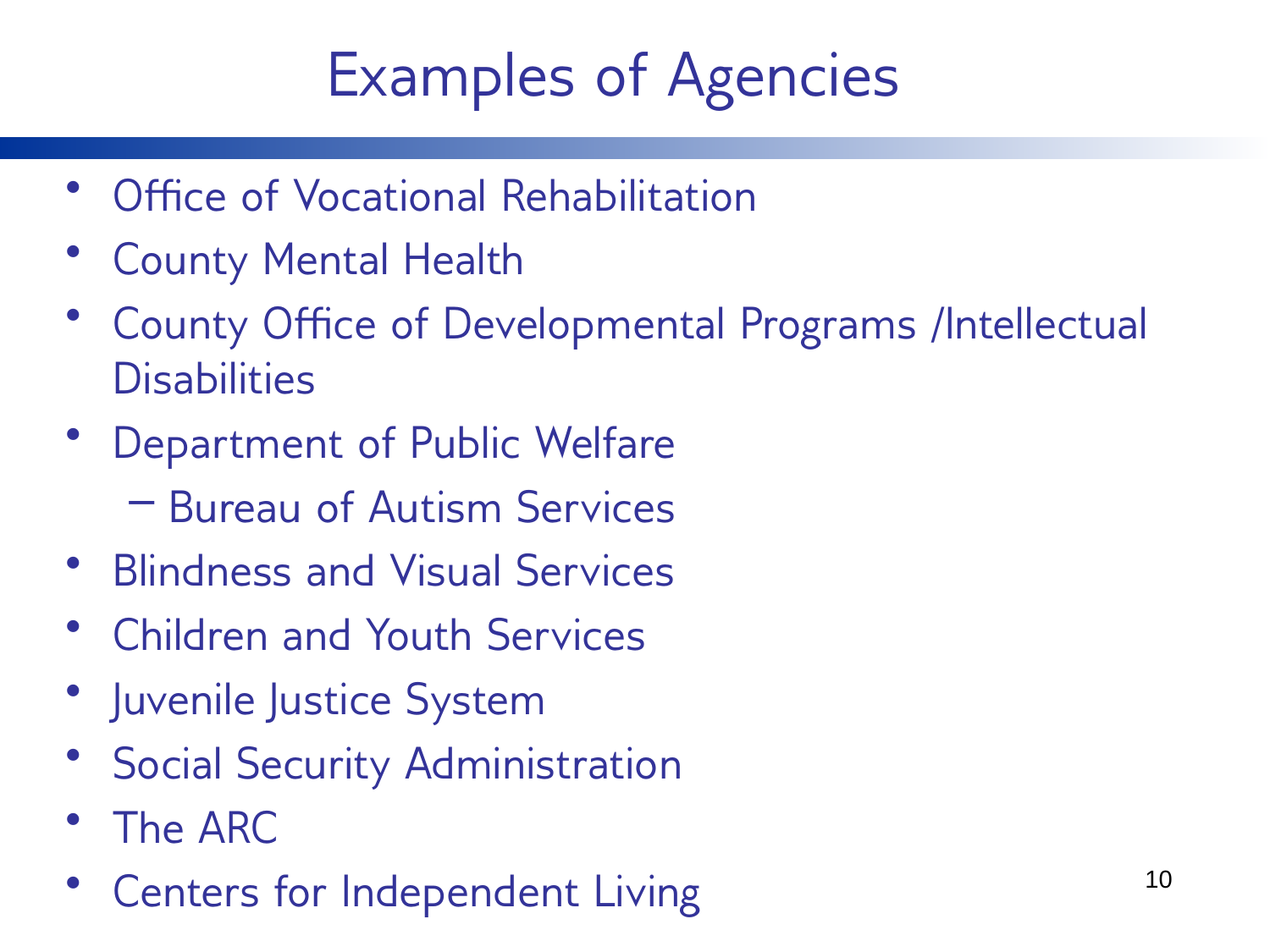

# Examples of Agencies
Office of Vocational Rehabilitation
County Mental Health
County Office of Developmental Programs /Intellectual Disabilities
Department of Public Welfare
Bureau of Autism Services
Blindness and Visual Services
Children and Youth Services
Juvenile Justice System
Social Security Administration
The ARC
Centers for Independent Living
10